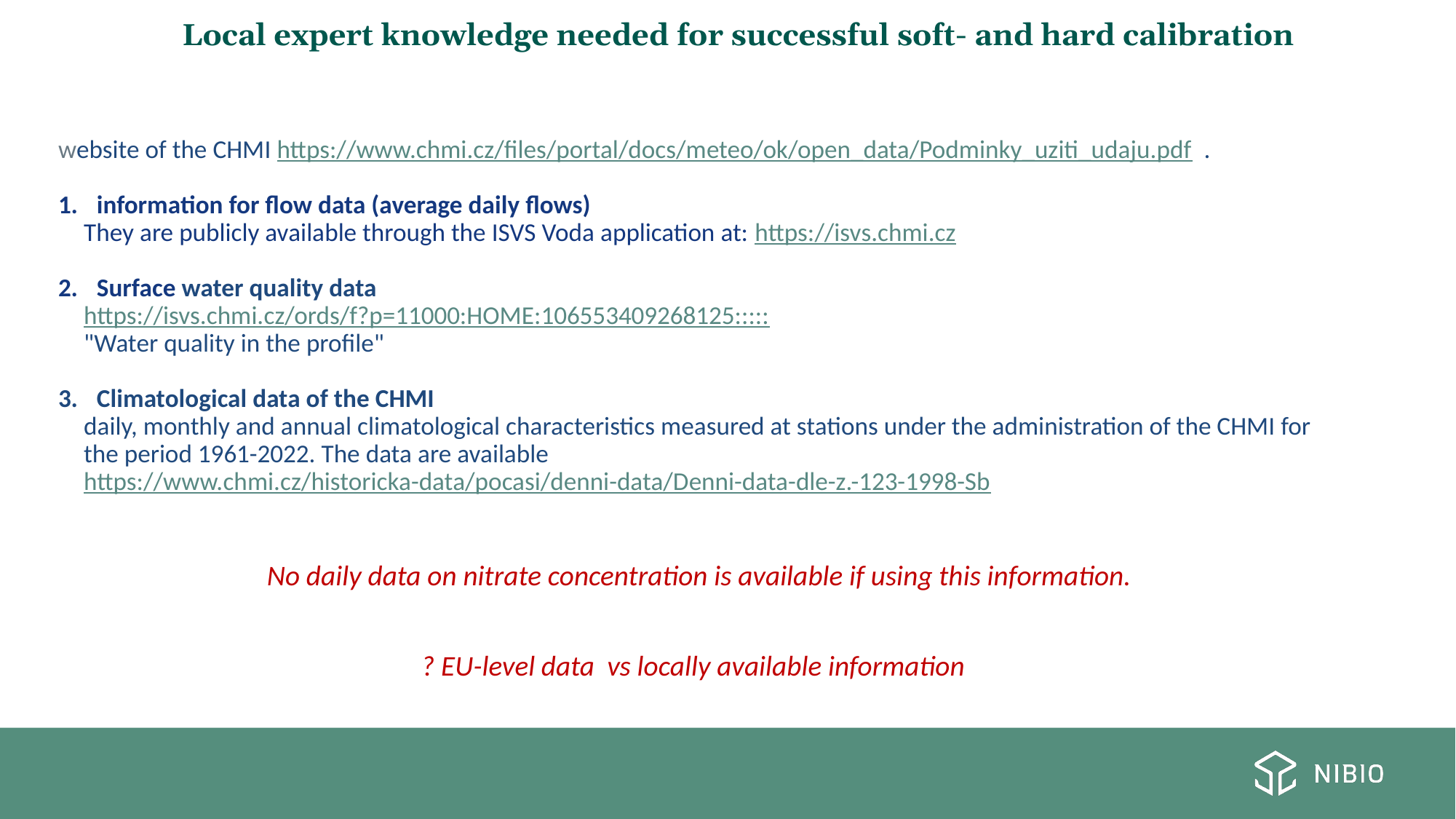

Local expert knowledge needed for successful soft- and hard calibration
website of the CHMI https://www.chmi.cz/files/portal/docs/meteo/ok/open_data/Podminky_uziti_udaju.pdf  .

information for flow data (average daily flows)
They are publicly available through the ISVS Voda application at: https://isvs.chmi.cz

Surface water quality data
https://isvs.chmi.cz/ords/f?p=11000:HOME:106553409268125:::::
"Water quality in the profile"

Climatological data of the CHMI
daily, monthly and annual climatological characteristics measured at stations under the administration of the CHMI for the period 1961-2022. The data are available https://www.chmi.cz/historicka-data/pocasi/denni-data/Denni-data-dle-z.-123-1998-Sb

No daily data on nitrate concentration is available if using this information.

? EU-level data  vs locally available information